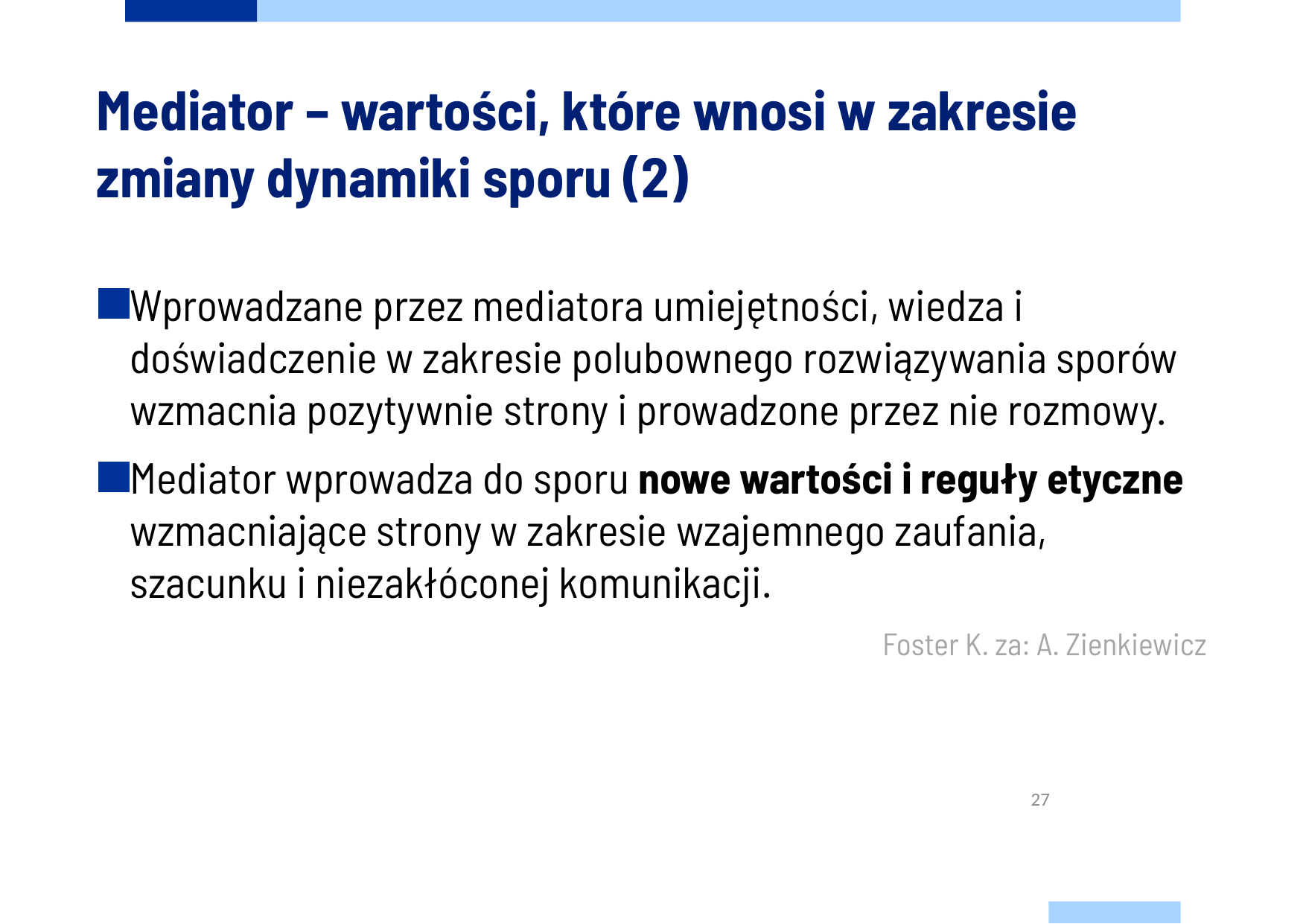

# Mediator – wartości, które wnosi w zakresie zmiany dynamiki sporu (2)
Wprowadzane przez mediatora umiejętności, wiedza i doświadczenie w zakresie polubownego rozwiązywania sporów wzmacnia pozytywnie strony i prowadzone przez nie rozmowy.
Mediator wprowadza do sporu nowe wartości i reguły etyczne wzmacniające strony w zakresie wzajemnego zaufania, szacunku i niezakłóconej komunikacji.
Foster K. za: A. Zienkiewicz
27